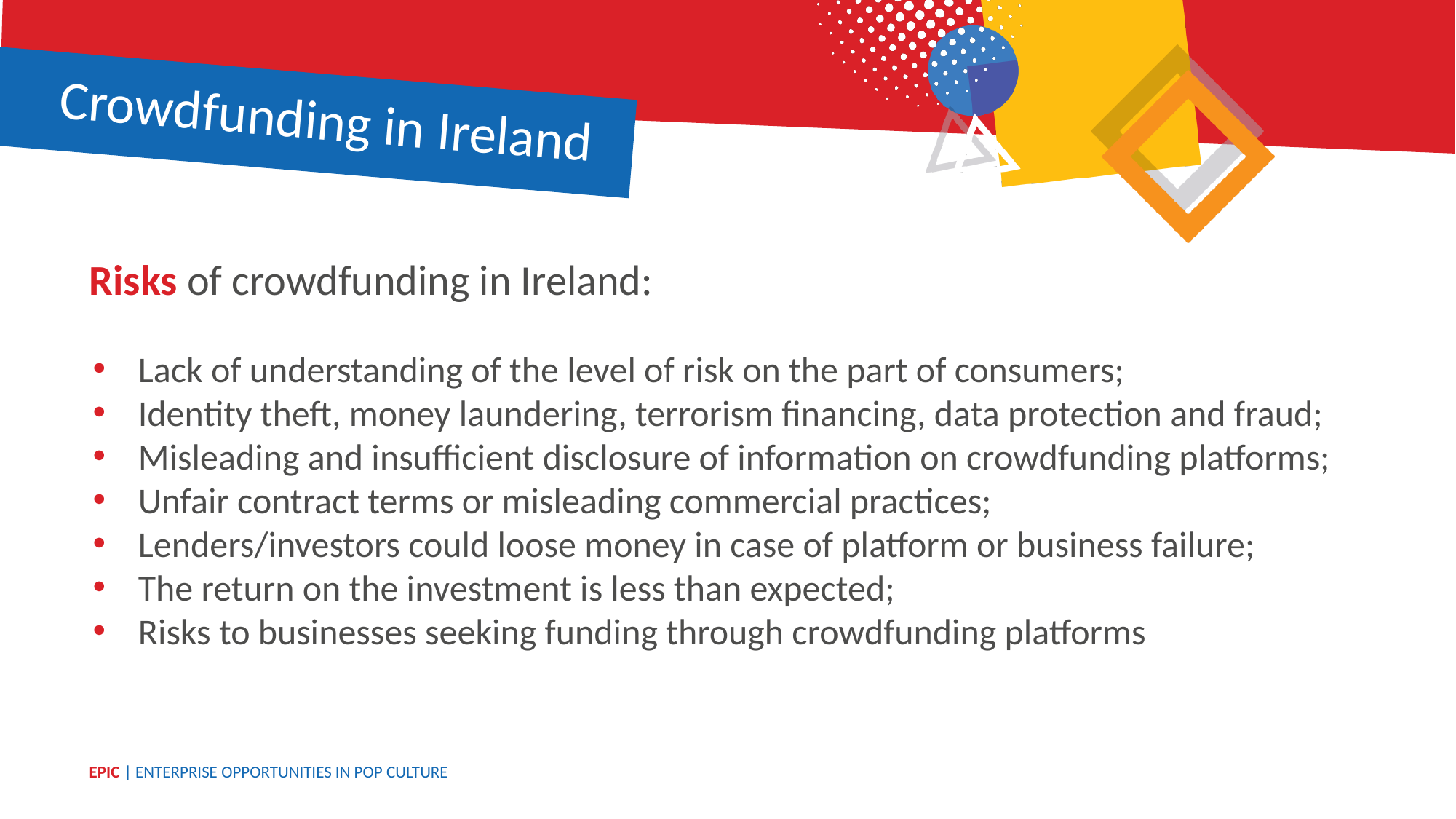

Crowdfunding in Ireland
Risks of crowdfunding in Ireland:

Lack of understanding of the level of risk on the part of consumers;
Identity theft, money laundering, terrorism financing, data protection and fraud;
Misleading and insufficient disclosure of information on crowdfunding platforms;
Unfair contract terms or misleading commercial practices;
Lenders/investors could loose money in case of platform or business failure;
The return on the investment is less than expected;
Risks to businesses seeking funding through crowdfunding platforms